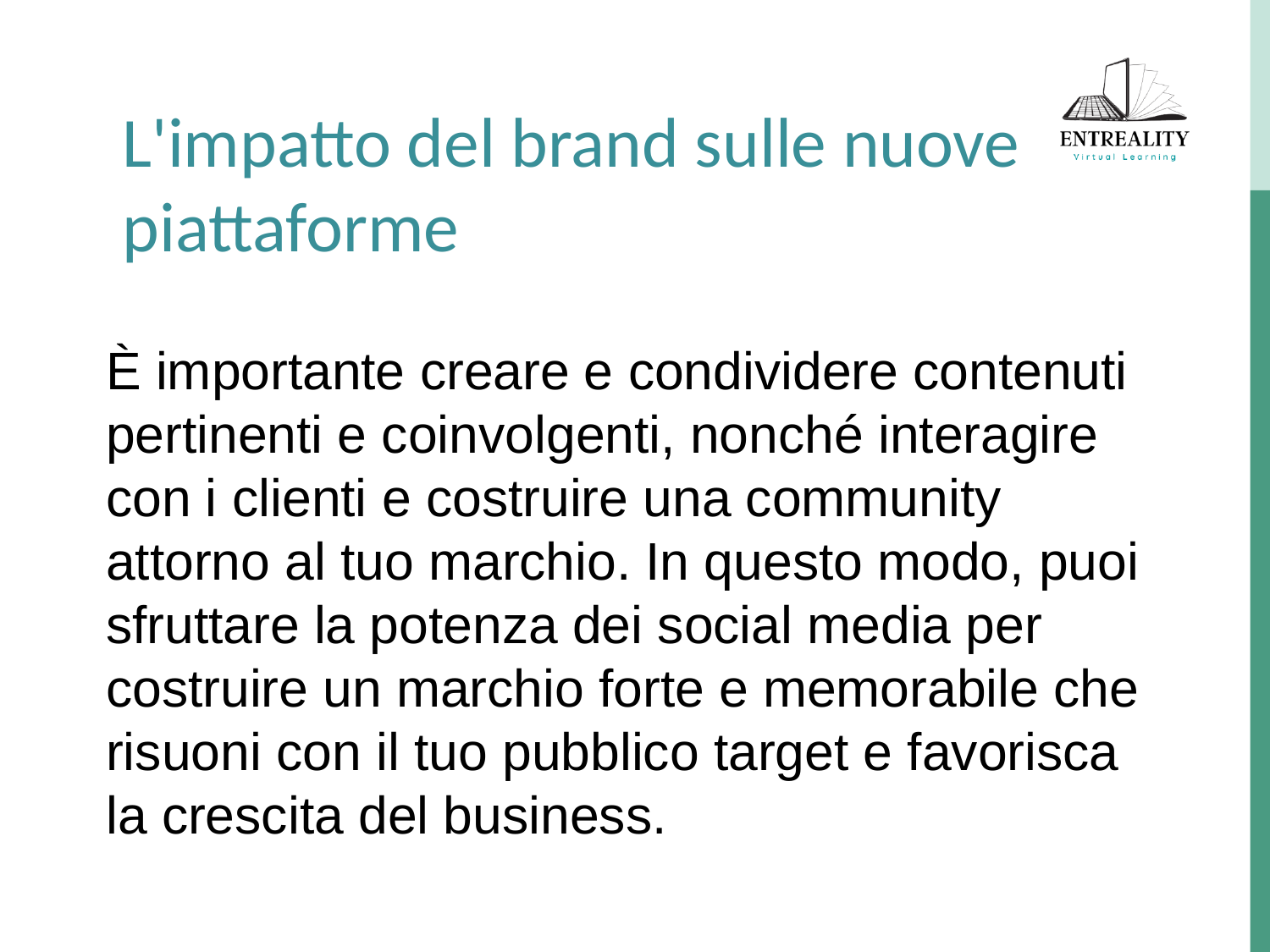

L'impatto del brand sulle nuove piattaforme
È importante creare e condividere contenuti pertinenti e coinvolgenti, nonché interagire con i clienti e costruire una community attorno al tuo marchio. In questo modo, puoi sfruttare la potenza dei social media per costruire un marchio forte e memorabile che risuoni con il tuo pubblico target e favorisca la crescita del business.